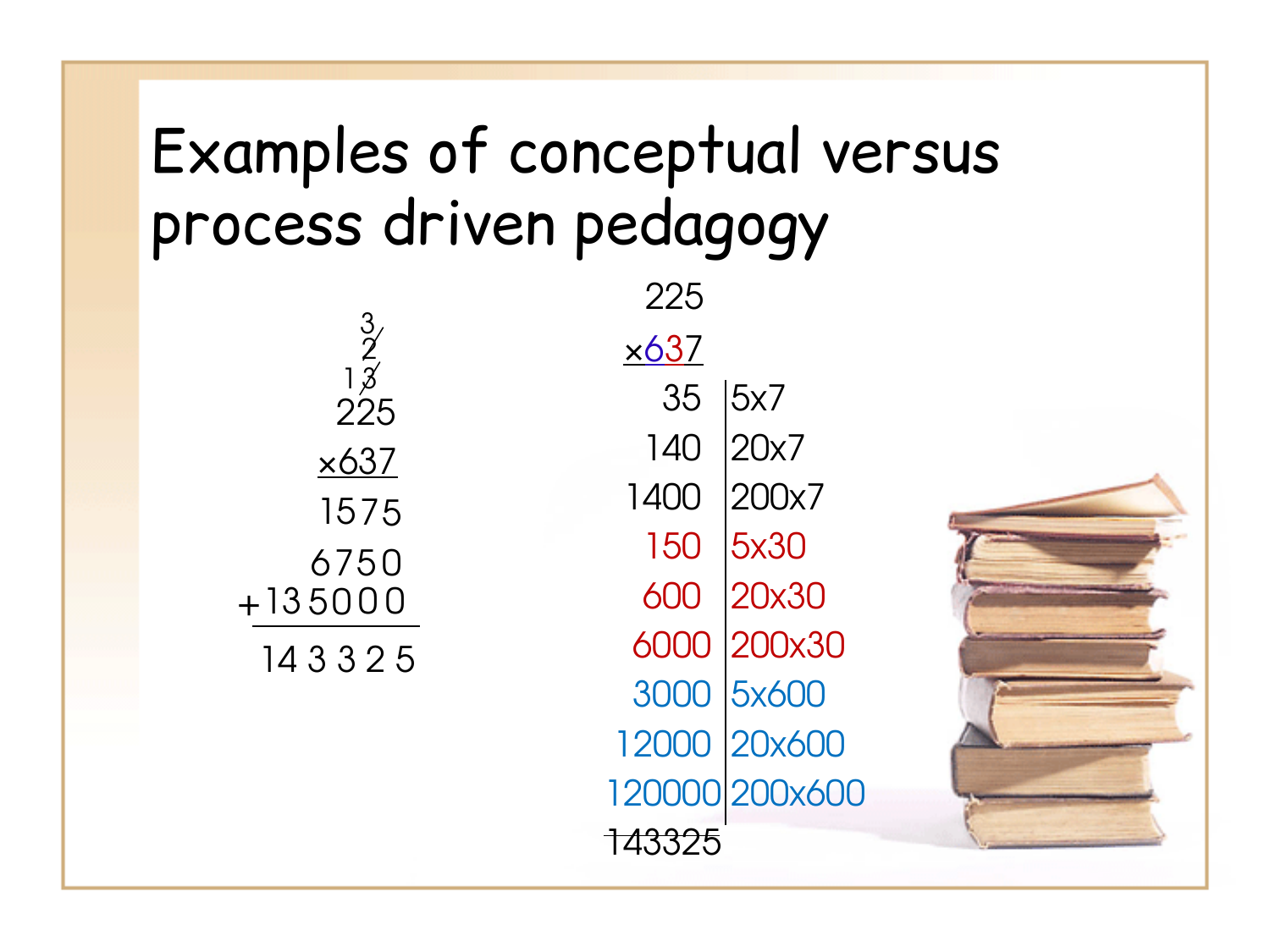

# Examples of conceptual versus process driven pedagogy
   225
  ×637
      35	5x7
    140	20x7
  1400	200x7
    150	5x30
    600	20x30
   6000	200x30
   3000	5x600
 12000	20x600
120000	200x600
143325

3

	  225
	×637
	15

       14 3 3 2 5

2
1
3
7
5
7
6
5
0
0
0
13
+
0
5